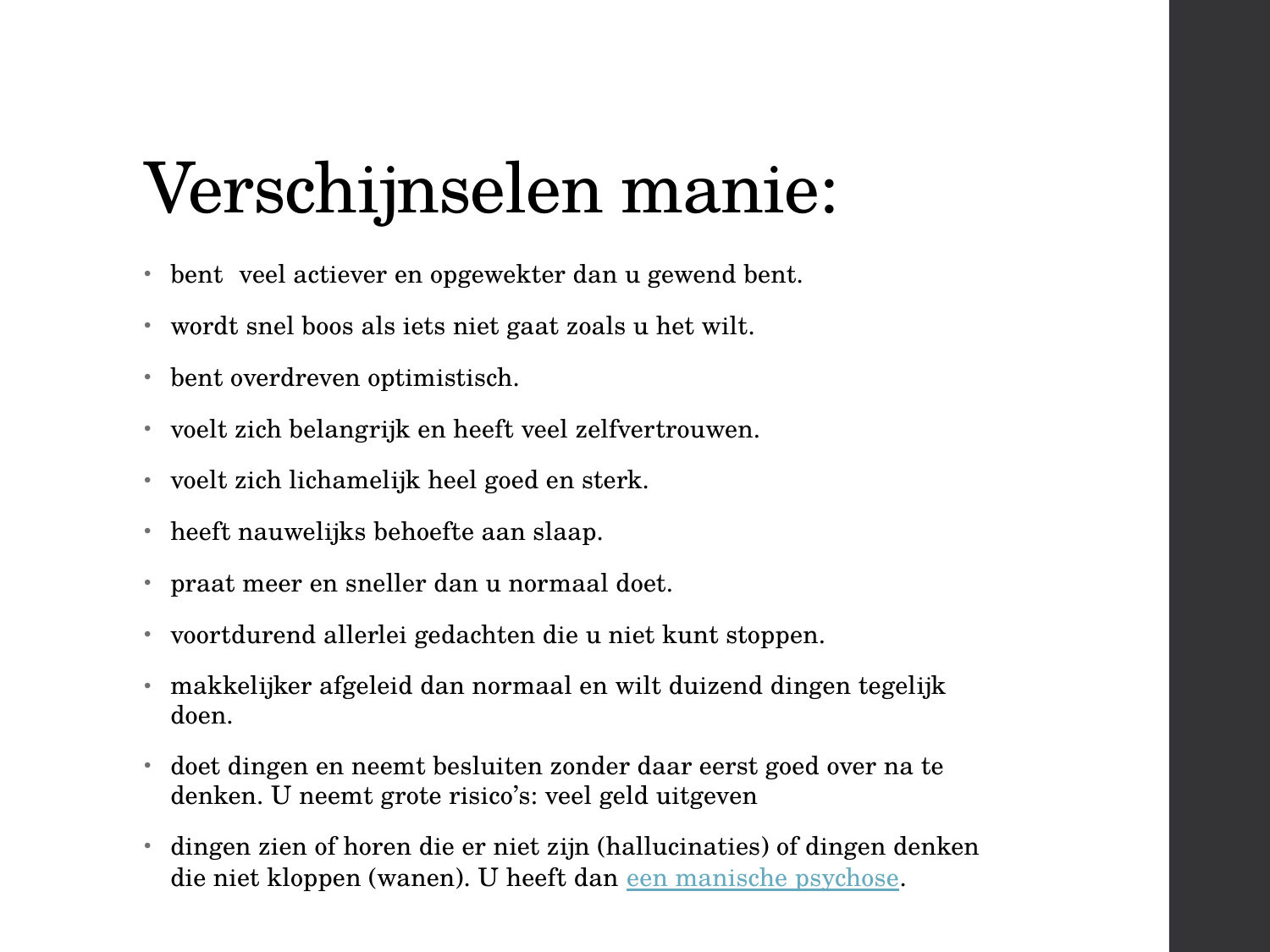

# Verschijnselen manie:
bent  veel actiever en opgewekter dan u gewend bent.
wordt snel boos als iets niet gaat zoals u het wilt.
bent overdreven optimistisch.
voelt zich belangrijk en heeft veel zelfvertrouwen.
voelt zich lichamelijk heel goed en sterk.
heeft nauwelijks behoefte aan slaap.
praat meer en sneller dan u normaal doet.
voortdurend allerlei gedachten die u niet kunt stoppen.
makkelijker afgeleid dan normaal en wilt duizend dingen tegelijk doen.
doet dingen en neemt besluiten zonder daar eerst goed over na te denken. U neemt grote risico’s: veel geld uitgeven
dingen zien of horen die er niet zijn (hallucinaties) of dingen denken die niet kloppen (wanen). U heeft dan een manische psychose.